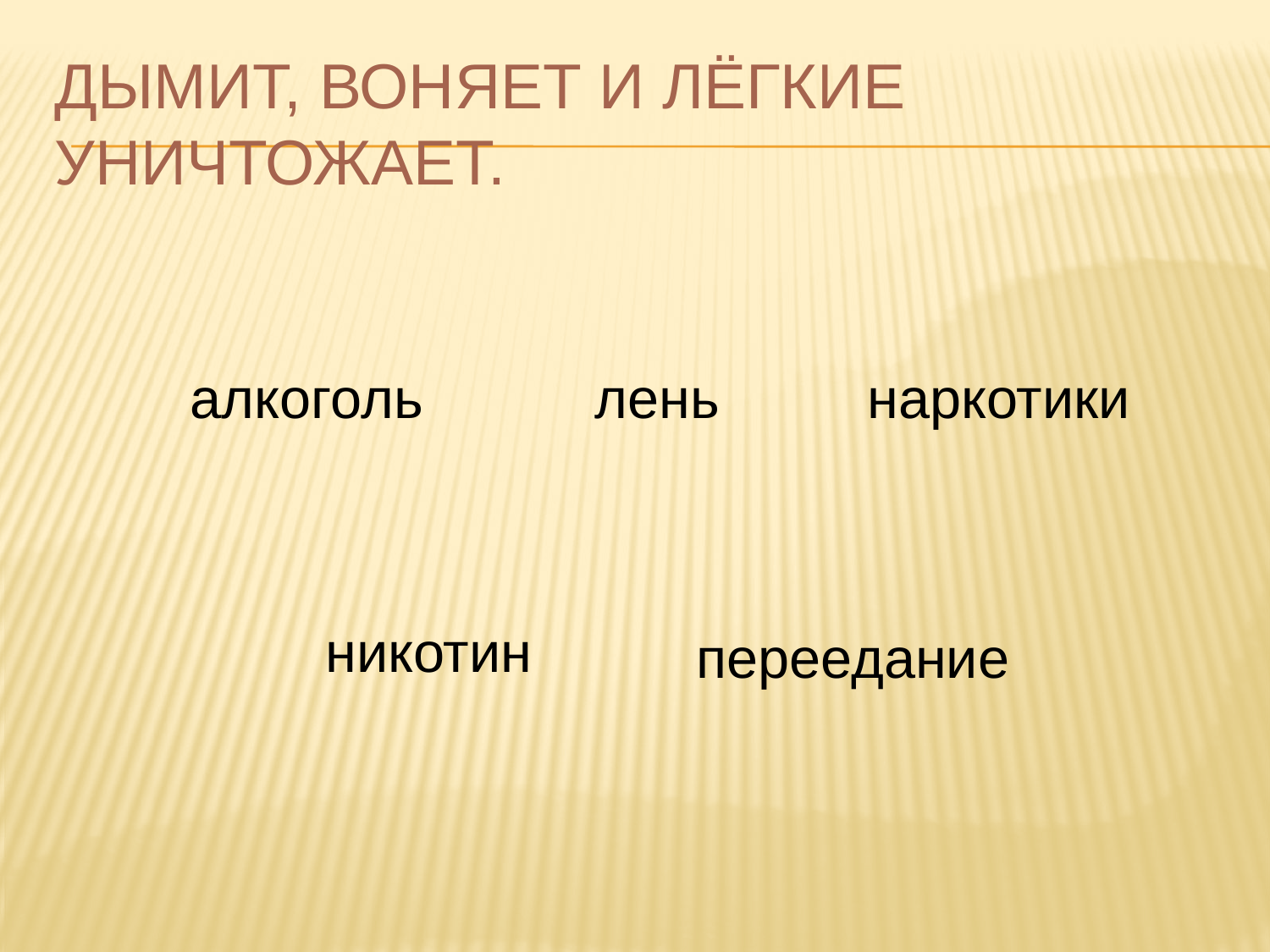

# Дымит, воняет и лёгкие уничтожает.

наркотики
лень
алкоголь
никотин
переедание